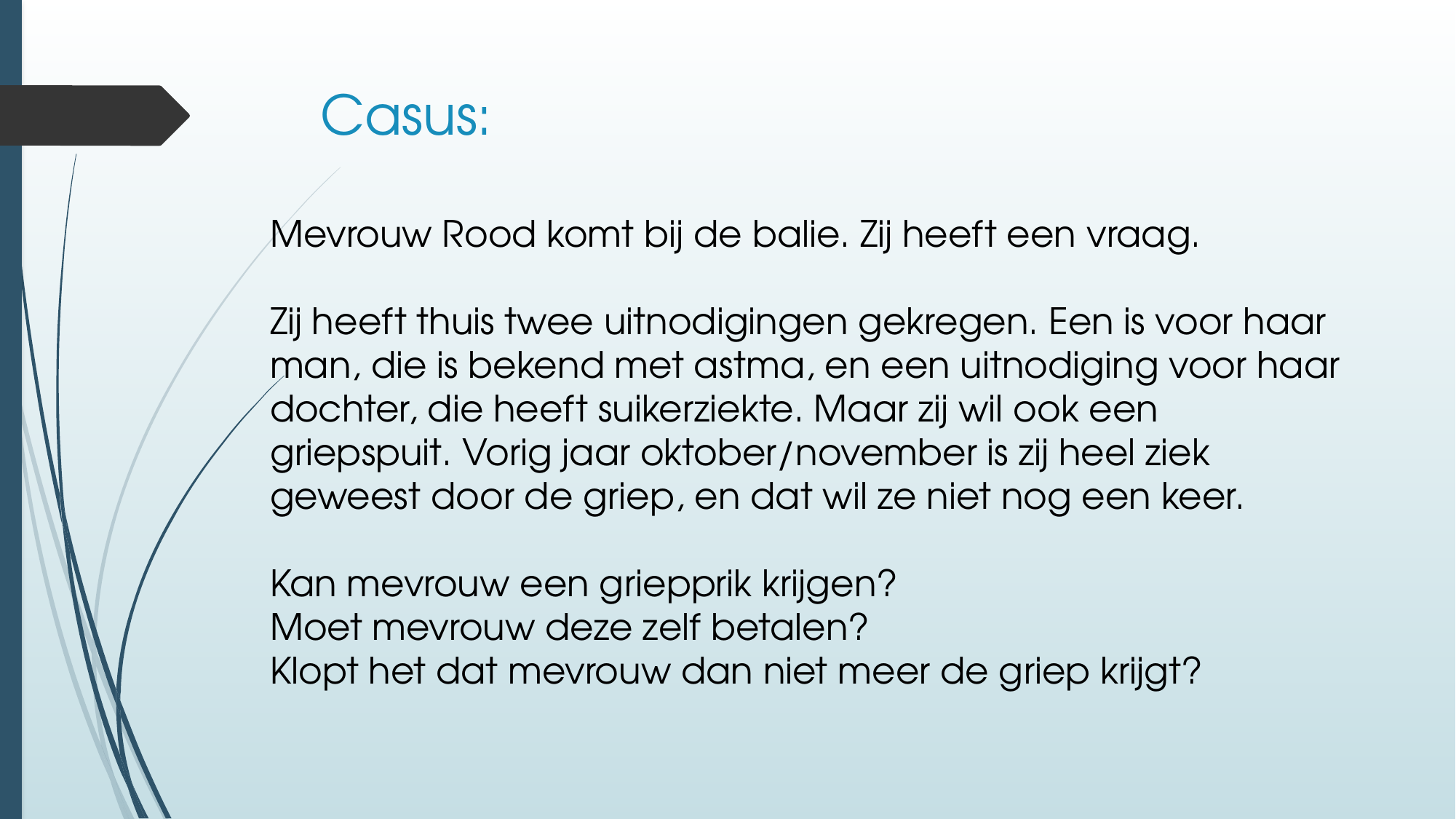

# Casus:
Mevrouw Rood komt bij de balie. Zij heeft een vraag.

Zij heeft thuis twee uitnodigingen gekregen. Een is voor haar man, die is bekend met astma, en een uitnodiging voor haar dochter, die heeft suikerziekte. Maar zij wil ook een griepspuit. Vorig jaar oktober/november is zij heel ziek geweest door de griep, en dat wil ze niet nog een keer.

Kan mevrouw een griepprik krijgen?
Moet mevrouw deze zelf betalen?
Klopt het dat mevrouw dan niet meer de griep krijgt?